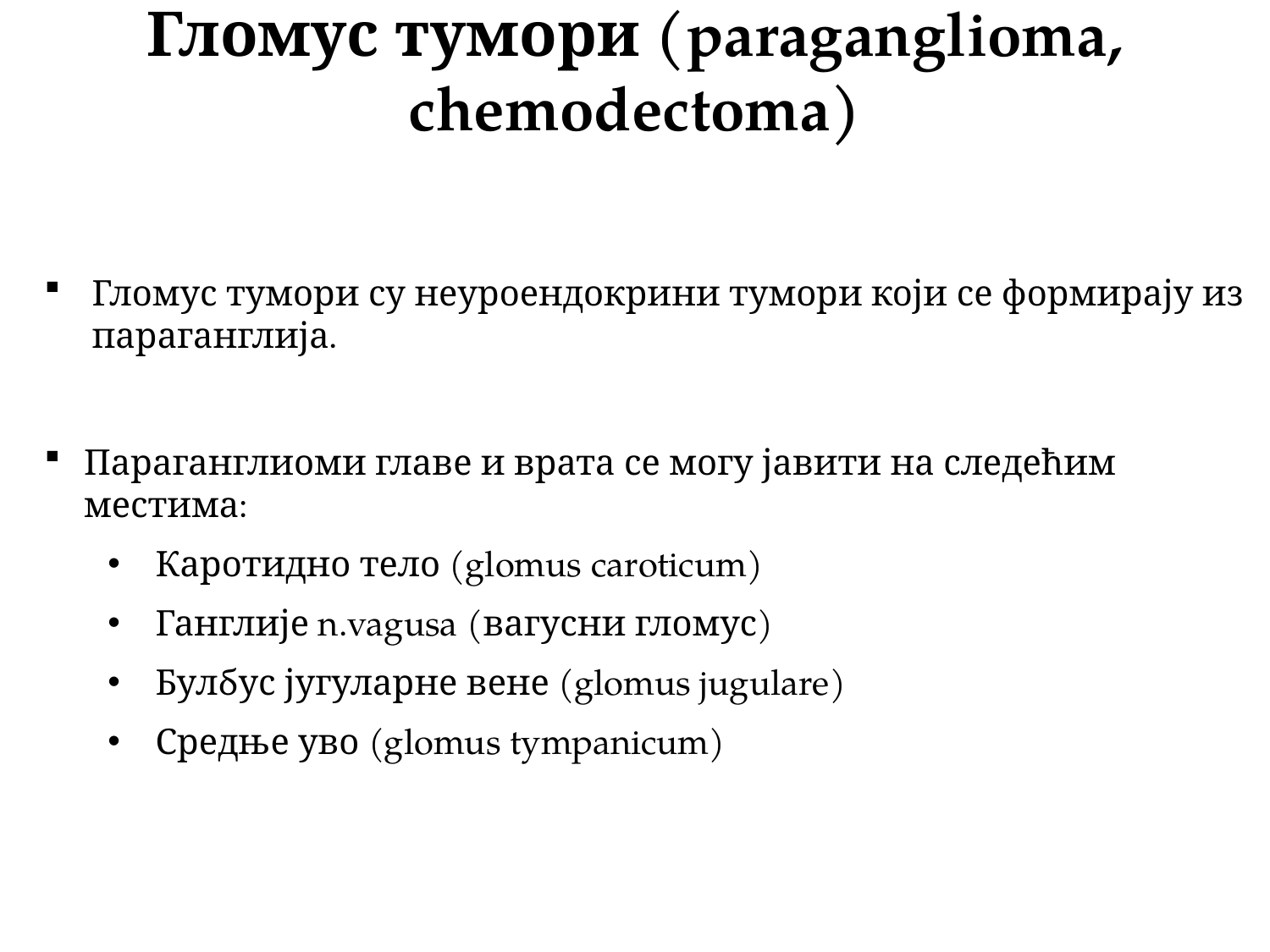

Гломус тумори (paraganglioma, chemodectoma)

Гломус тумори су неуроендокрини тумори који се формирају из параганглија.

Параганглиоми главе и врата се могу јавити на следећим местима:

Каротидно тело (glomus caroticum)

Ганглије n.vagusa (вагусни гломус)

Булбус југуларне вене (glomus jugulare)

Средње уво (glomus tympanicum)